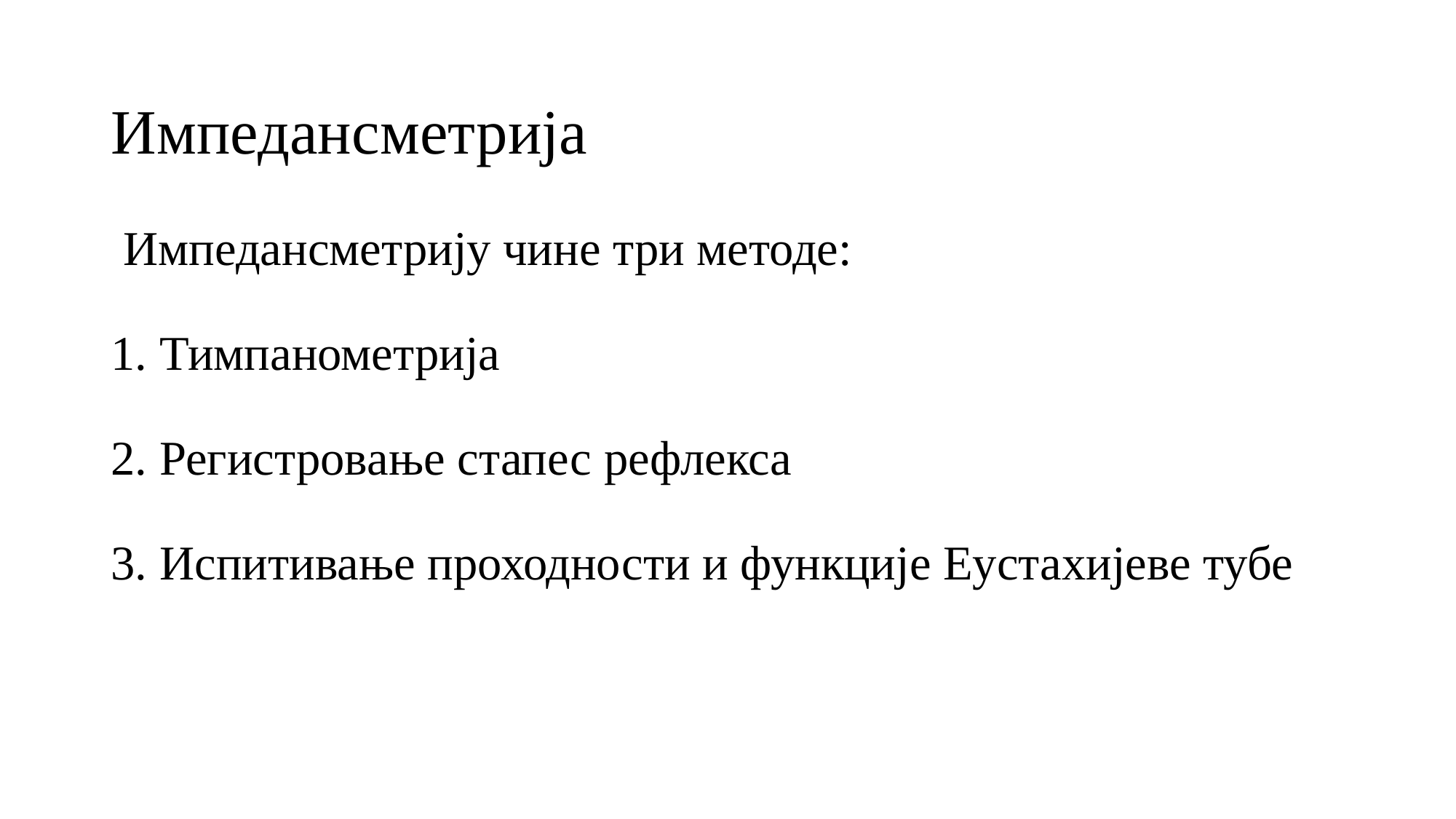

# Импедансметрија
Импедансметрију чине три методе:

1. Тимпанометрија

2. Регистровање стапес рефлекса

3. Испитивање проходности и функције Еустахијеве тубе